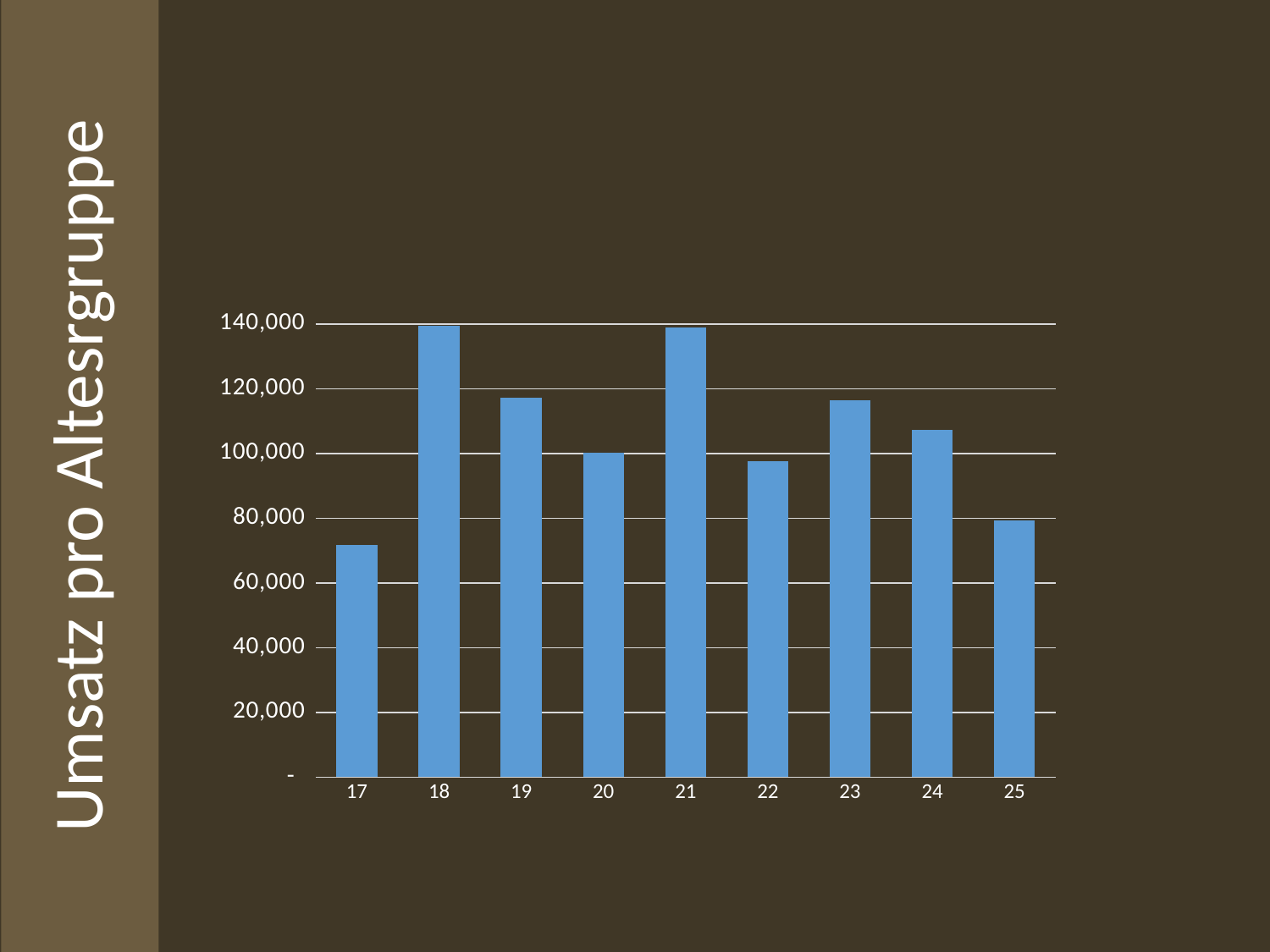

### Chart

| Category | Total |
|---|---|
| 17 | 71606.0 |
| 18 | 139407.0 |
| 19 | 117285.0 |
| 20 | 100316.0 |
| 21 | 138994.0 |
| 22 | 97582.0 |
| 23 | 116377.0 |
| 24 | 107348.0 |
| 25 | 79390.0 |
# Umsatz pro Altesrgruppe